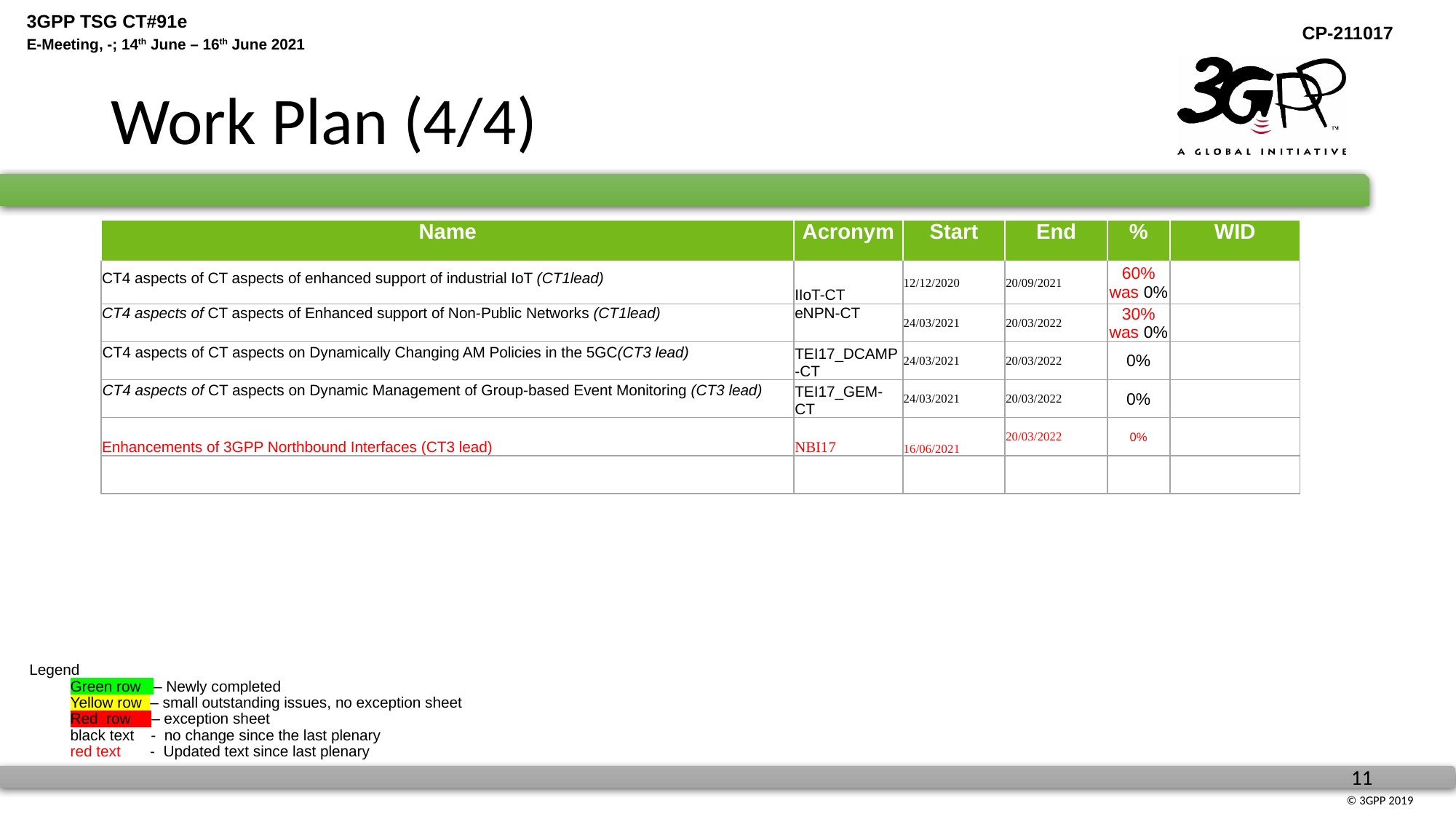

# Work Plan (4/4)
| Name | Acronym | Start | End | % | WID |
| --- | --- | --- | --- | --- | --- |
| CT4 aspects of CT aspects of enhanced support of industrial IoT (CT1lead) | IIoT-CT | 12/12/2020 | 20/09/2021 | 60% was 0% |  |
| CT4 aspects of CT aspects of Enhanced support of Non-Public Networks (CT1lead) | eNPN-CT | 24/03/2021 | 20/03/2022 | 30% was 0% |  |
| CT4 aspects of CT aspects on Dynamically Changing AM Policies in the 5GC(CT3 lead) | TEI17\_DCAMP-CT | 24/03/2021 | 20/03/2022 | 0% |  |
| CT4 aspects of CT aspects on Dynamic Management of Group-based Event Monitoring (CT3 lead) | TEI17\_GEM-CT | 24/03/2021 | 20/03/2022 | 0% |  |
| Enhancements of 3GPP Northbound Interfaces (CT3 lead) | NBI17 | 16/06/2021 | 20/03/2022 | 0% |  |
|  |  |  |  |  |  |
Legend
Green row   – Newly completed
	Yellow row  – small outstanding issues, no exception sheet
Red  row     – exception sheet
	black text    -  no change since the last plenary
	red text       -  Updated text since last plenary